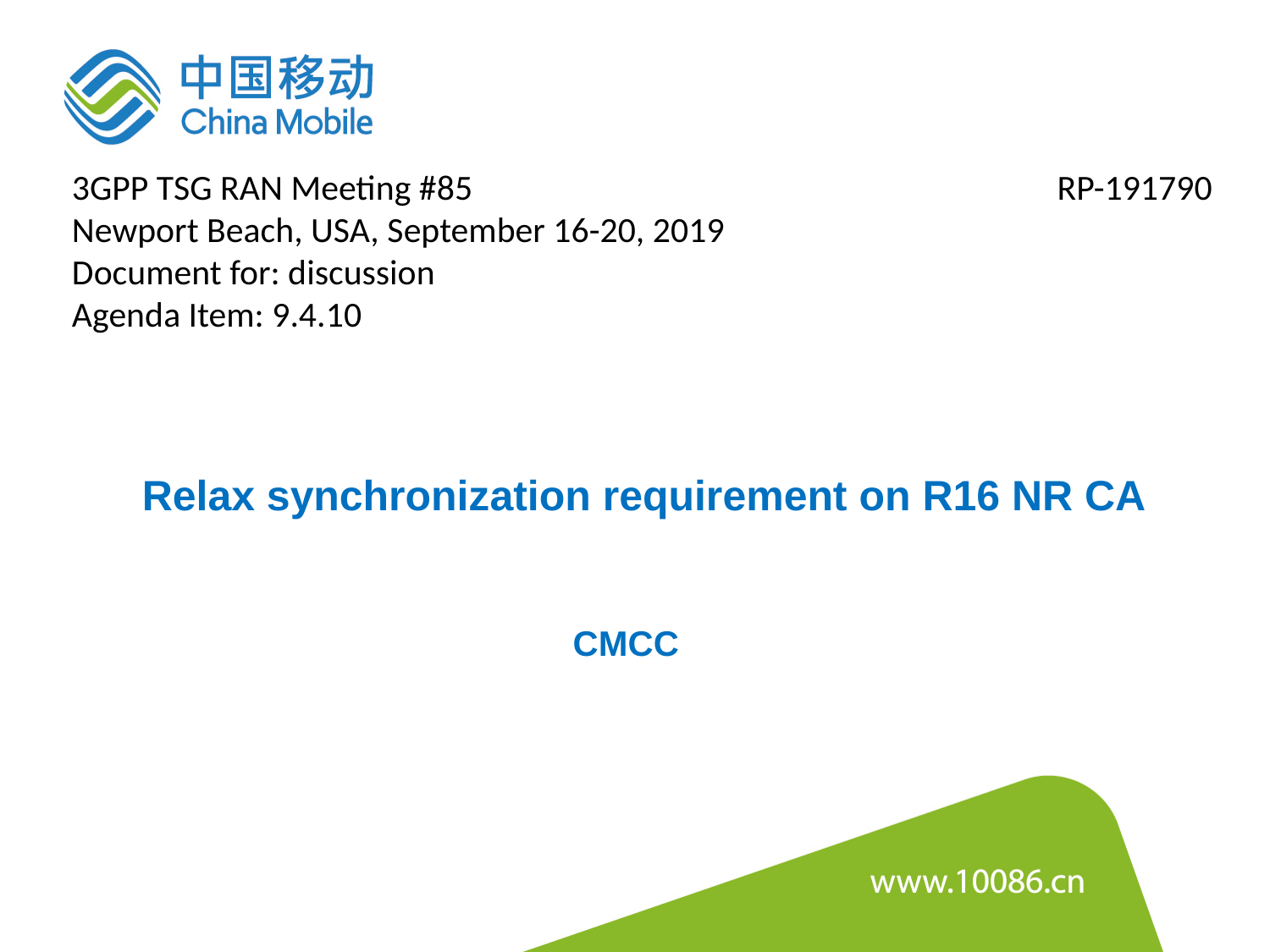

3GPP TSG RAN Meeting #85	 			            RP-191790
Newport Beach, USA, September 16-20, 2019
Document for: discussion
Agenda Item: 9.4.10
Relax synchronization requirement on R16 NR CA
CMCC